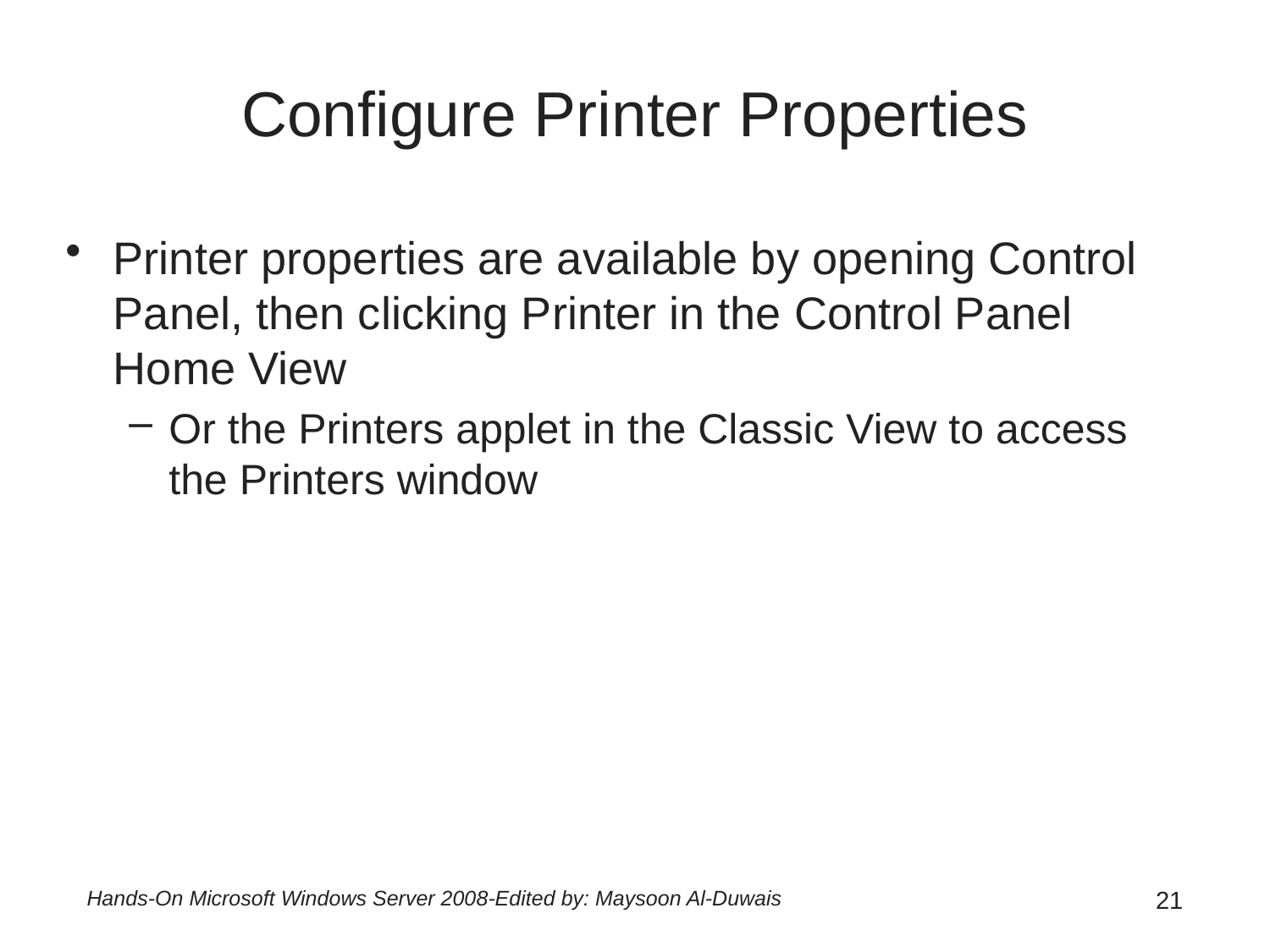

# Configure Printer Properties
Printer properties are available by opening Control Panel, then clicking Printer in the Control Panel Home View
Or the Printers applet in the Classic View to access the Printers window
Hands-On Microsoft Windows Server 2008-Edited by: Maysoon Al-Duwais
21